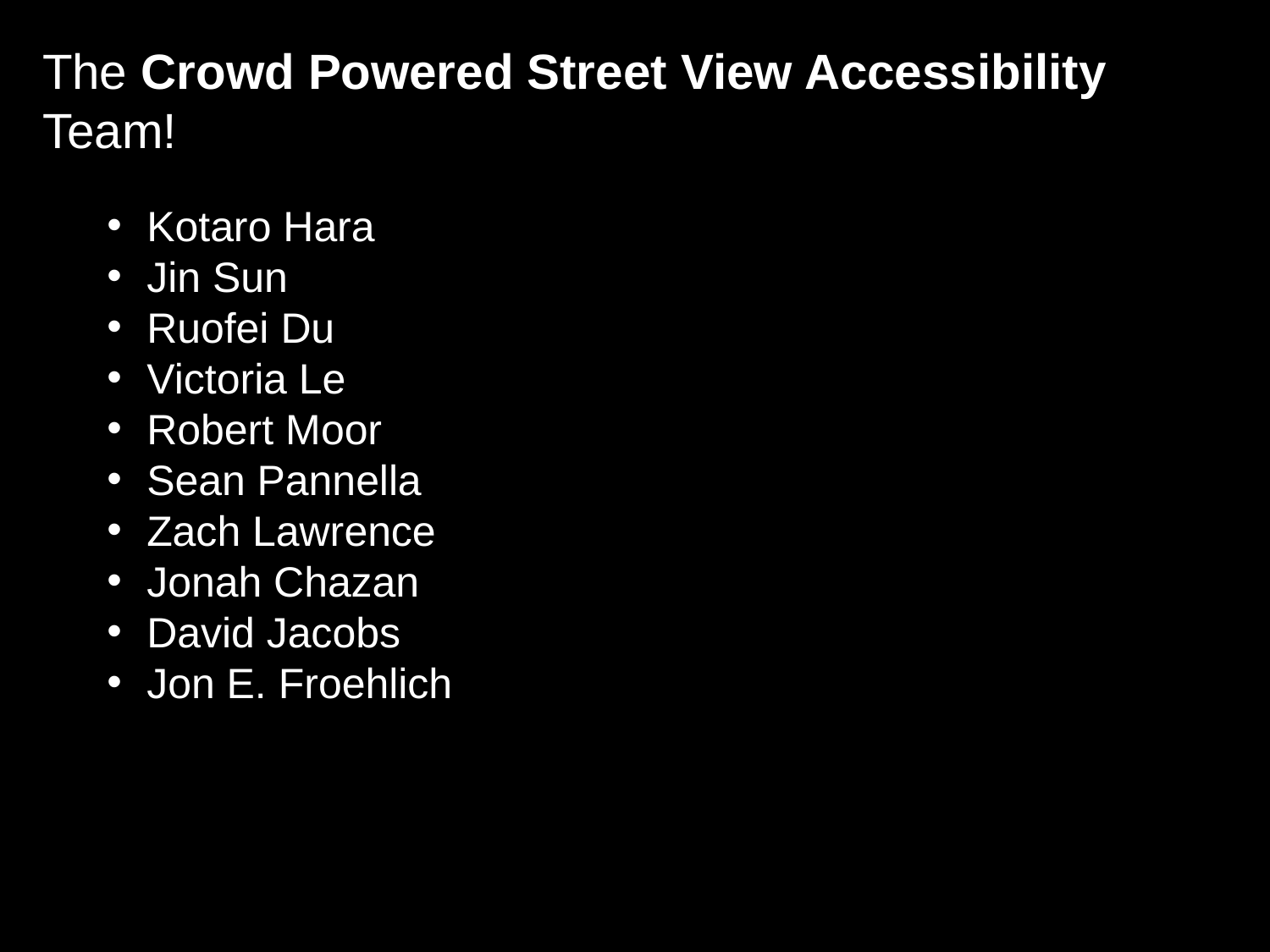

The Crowd Powered Street View Accessibility Team!
Kotaro Hara
Jin Sun
Ruofei Du
Victoria Le
Robert Moor
Sean Pannella
Zach Lawrence
Jonah Chazan
David Jacobs
Jon E. Froehlich